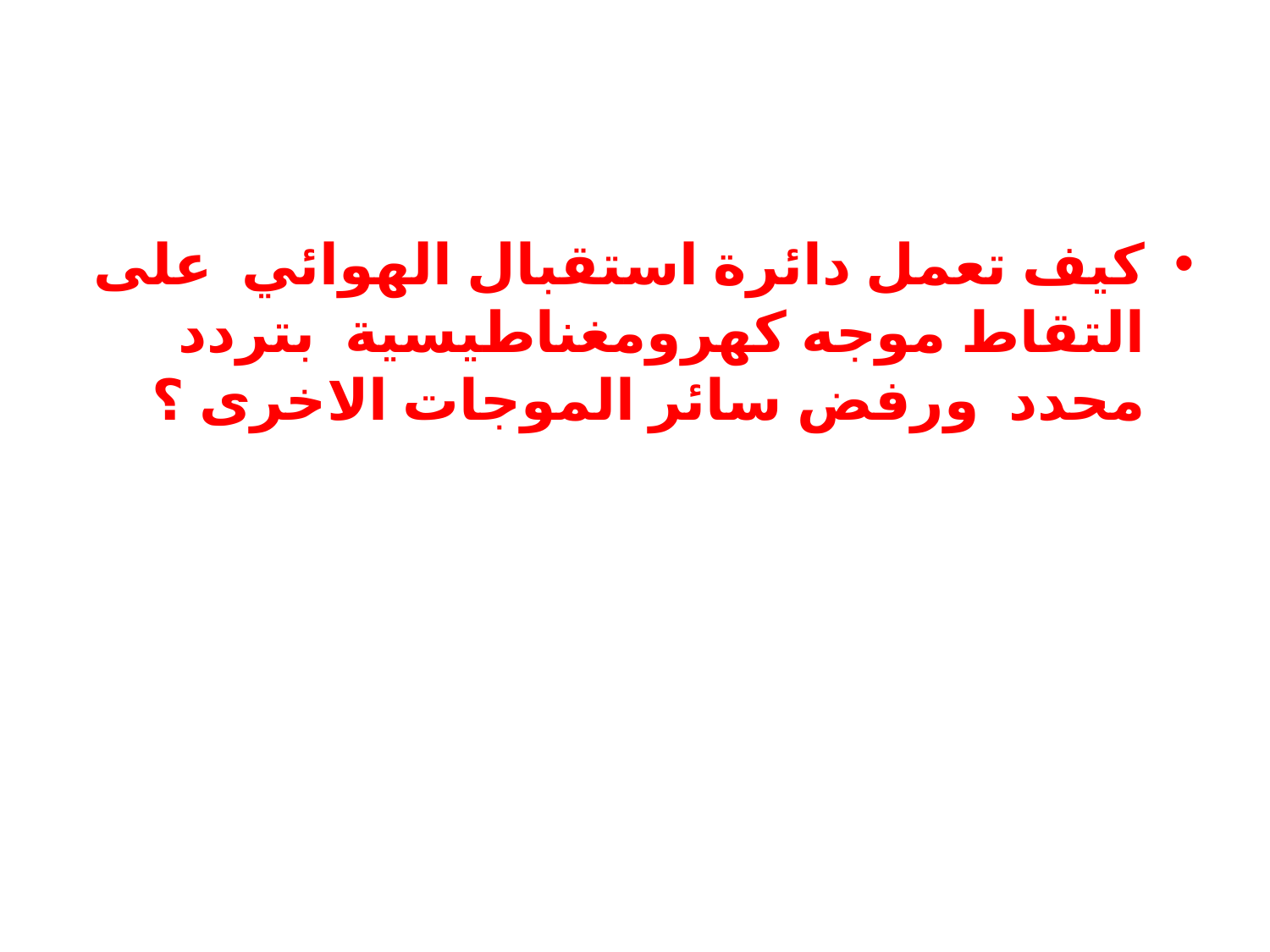

#
كيف تعمل دائرة استقبال الهوائي  على التقاط موجه كهرومغناطيسية  بتردد محدد  ورفض سائر الموجات الاخرى ؟